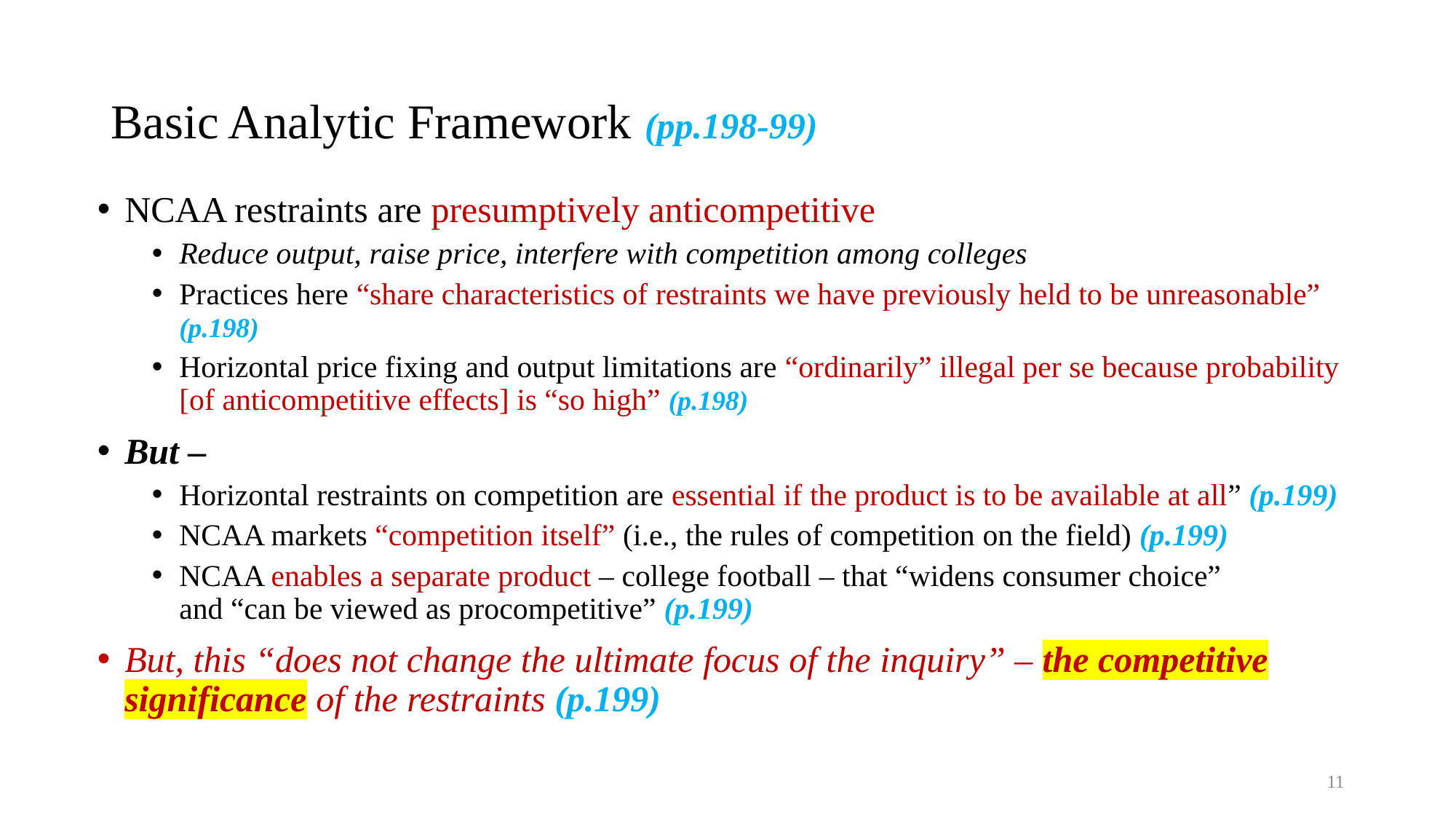

# Basic Analytic Framework (pp.198-99)
NCAA restraints are presumptively anticompetitive
Reduce output, raise price, interfere with competition among colleges
Practices here “share characteristics of restraints we have previously held to be unreasonable” (p.198)
Horizontal price fixing and output limitations are “ordinarily” illegal per se because probability [of anticompetitive effects] is “so high” (p.198)
But –
Horizontal restraints on competition are essential if the product is to be available at all” (p.199)
NCAA markets “competition itself” (i.e., the rules of competition on the field) (p.199)
NCAA enables a separate product – college football – that “widens consumer choice”
and “can be viewed as procompetitive” (p.199)
But, this “does not change the ultimate focus of the inquiry” – the competitive significance of the restraints (p.199)
11